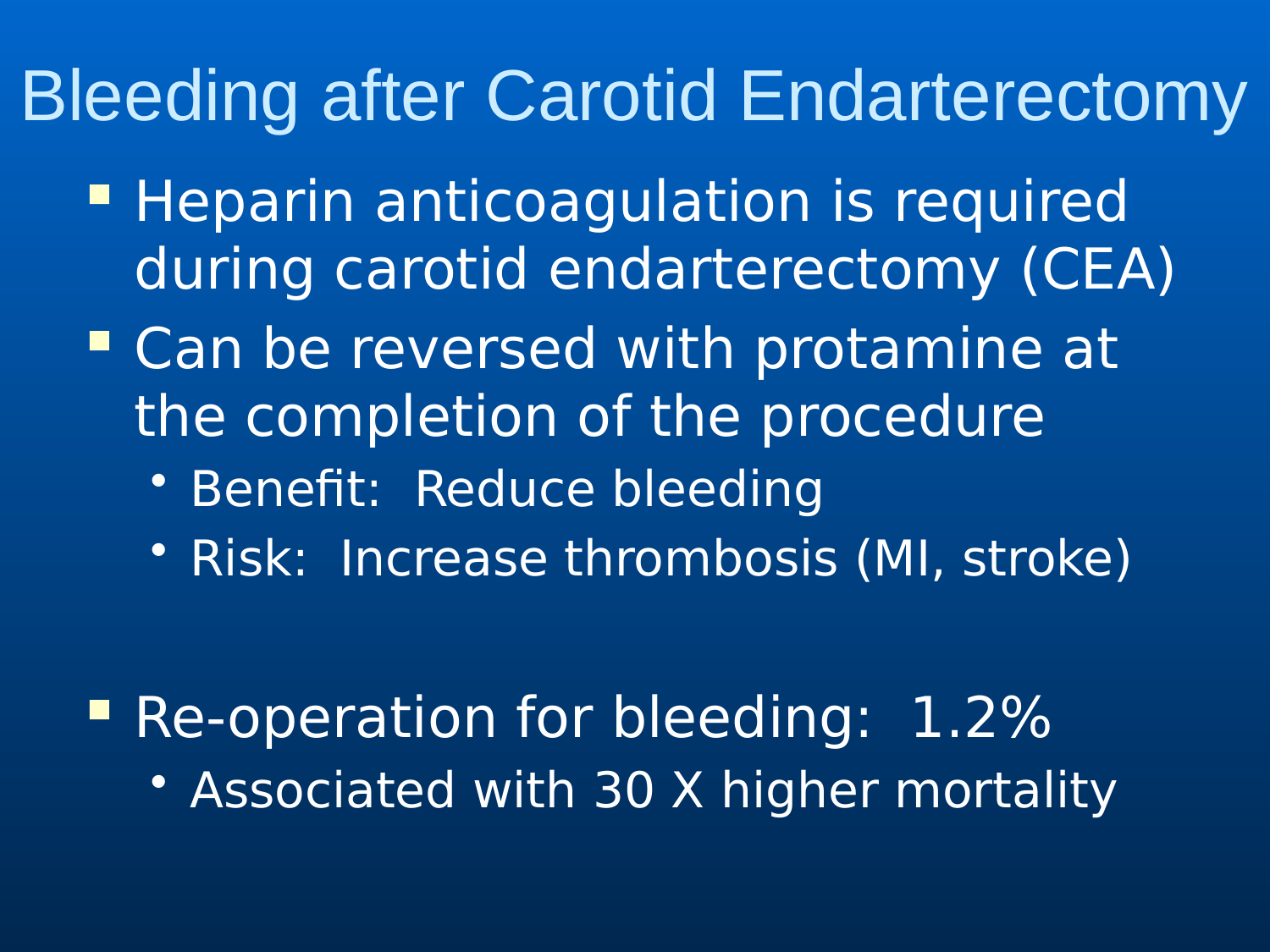

# Bleeding after Carotid Endarterectomy
Heparin anticoagulation is required during carotid endarterectomy (CEA)
Can be reversed with protamine at the completion of the procedure
Benefit:  Reduce bleeding
Risk:  Increase thrombosis (MI, stroke)

Re-operation for bleeding:  1.2%
Associated with 30 X higher mortality